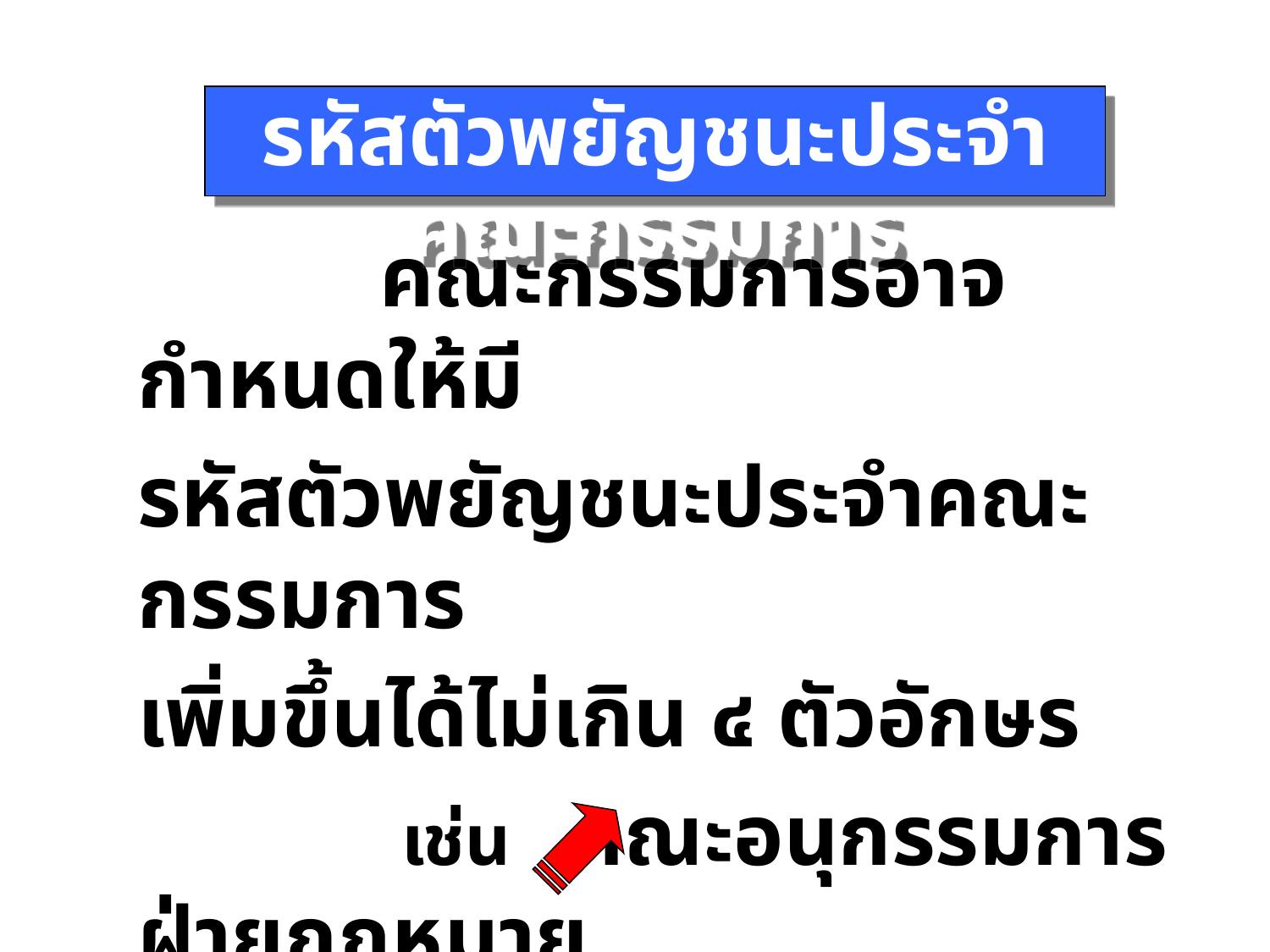

รหัสตัวพยัญชนะประจำคณะกรรมการ
           คณะกรรมการอาจกำหนดให้มี
รหัสตัวพยัญชนะประจำคณะกรรมการ
เพิ่มขึ้นได้ไม่เกิน ๔ ตัวอักษร
            เช่น   คณะอนุกรรมการฝ่ายกฎหมาย
                    ที่ นร (อกม) ๐๑๐๖/